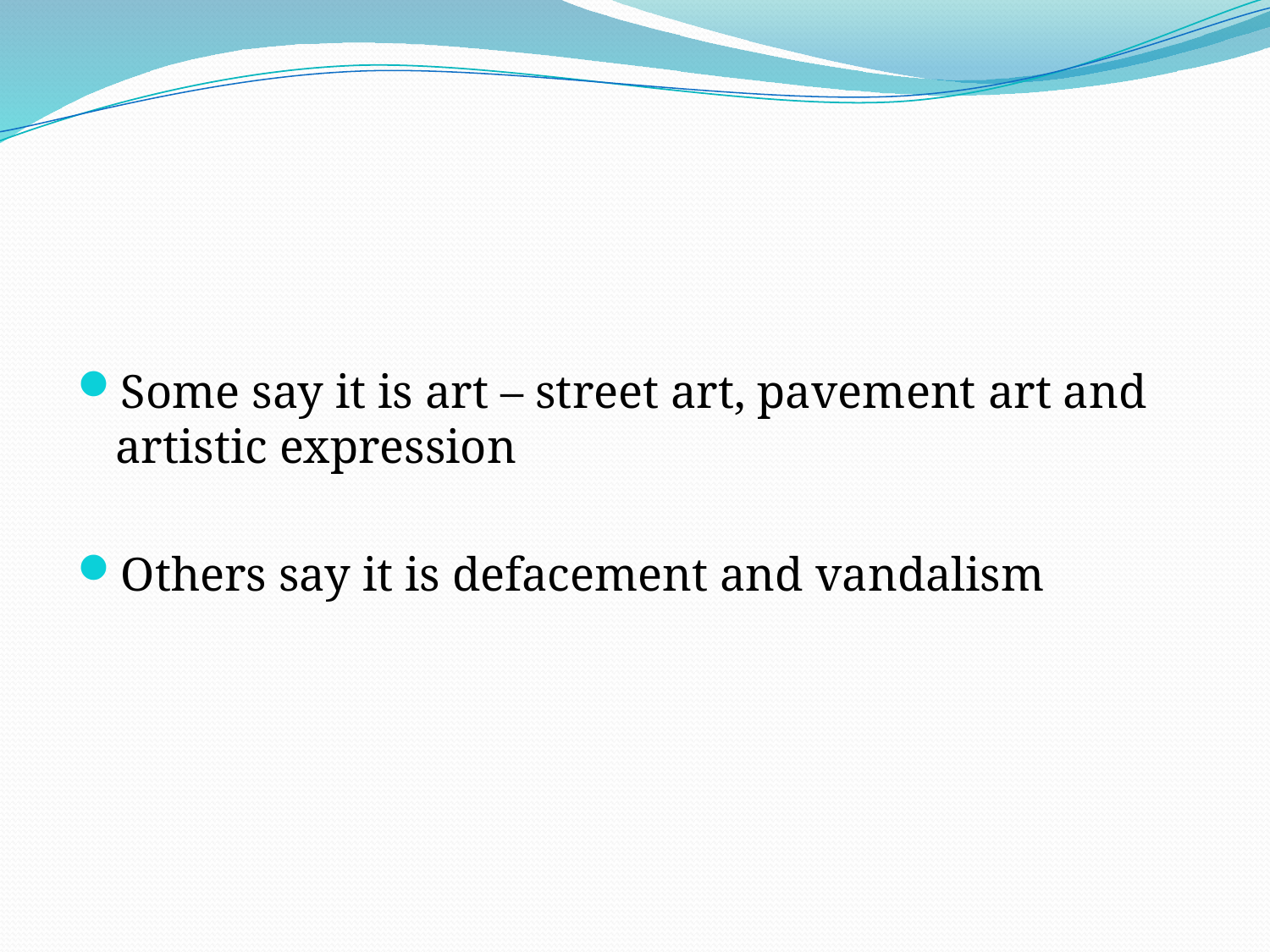

#
Some say it is art – street art, pavement art and artistic expression

Others say it is defacement and vandalism